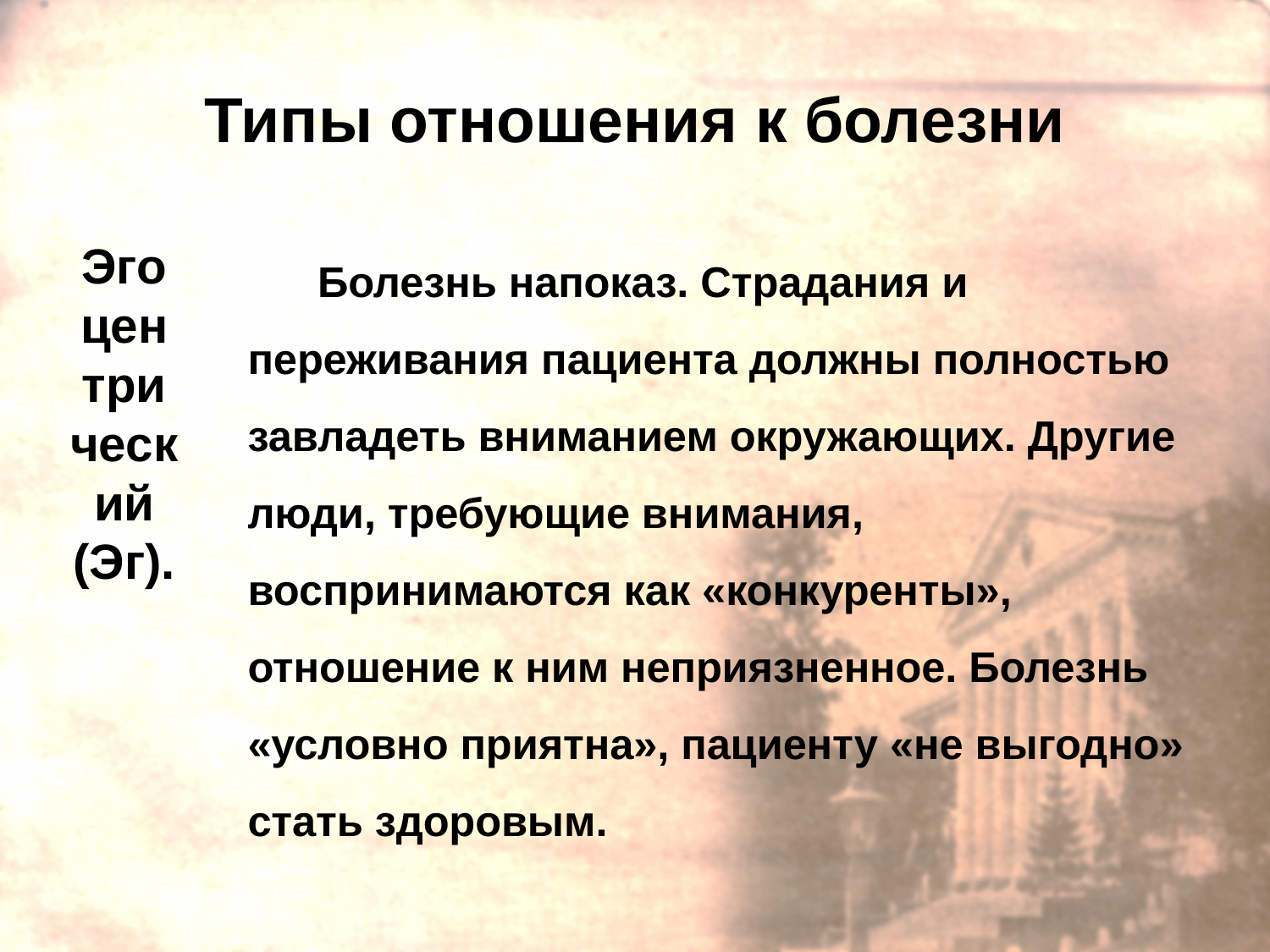

# Типы отношения к болезни
Эгоцентрический (Эг).
Болезнь напоказ. Страдания и переживания пациента должны полностью завладеть вниманием окружающих. Другие люди, требующие внимания, воспринимаются как «конкуренты», отношение к ним неприязненное. Болезнь «условно приятна», пациенту «не выгодно» стать здоровым.